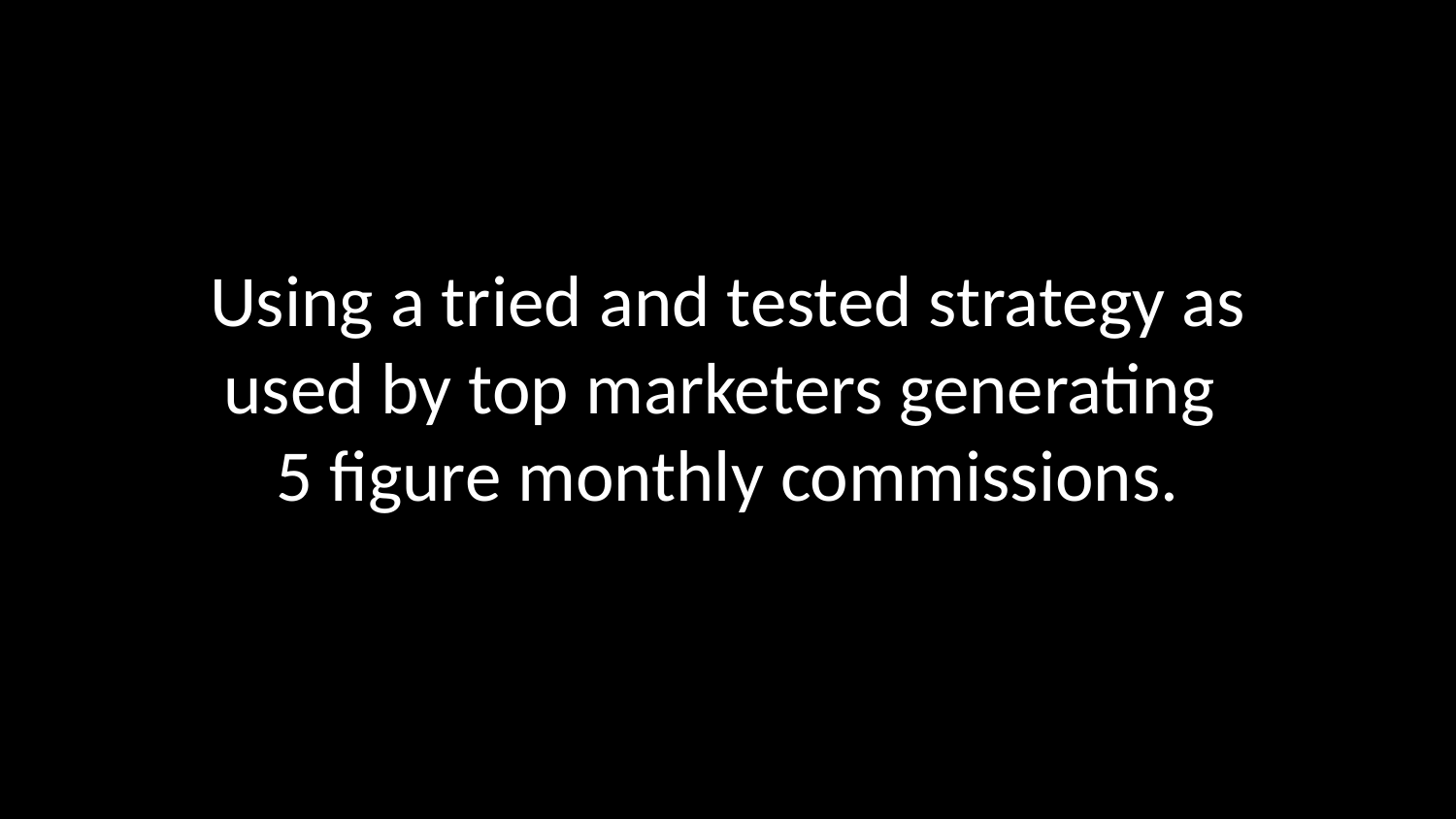

# Using a tried and tested strategy as used by top marketers generating 5 figure monthly commissions.